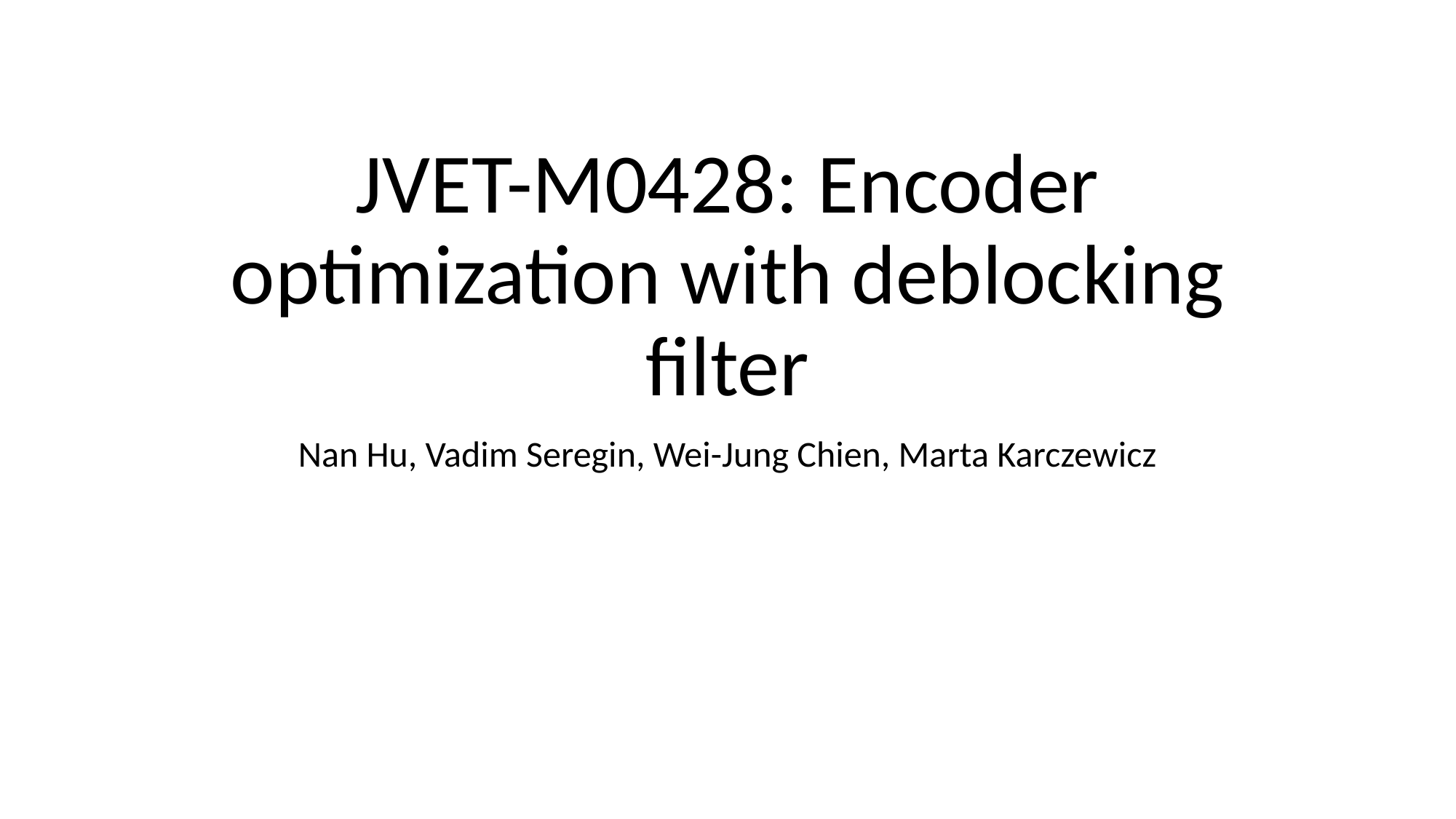

# JVET-M0428: Encoder optimization with deblocking filter
Nan Hu, Vadim Seregin, Wei-Jung Chien, Marta Karczewicz